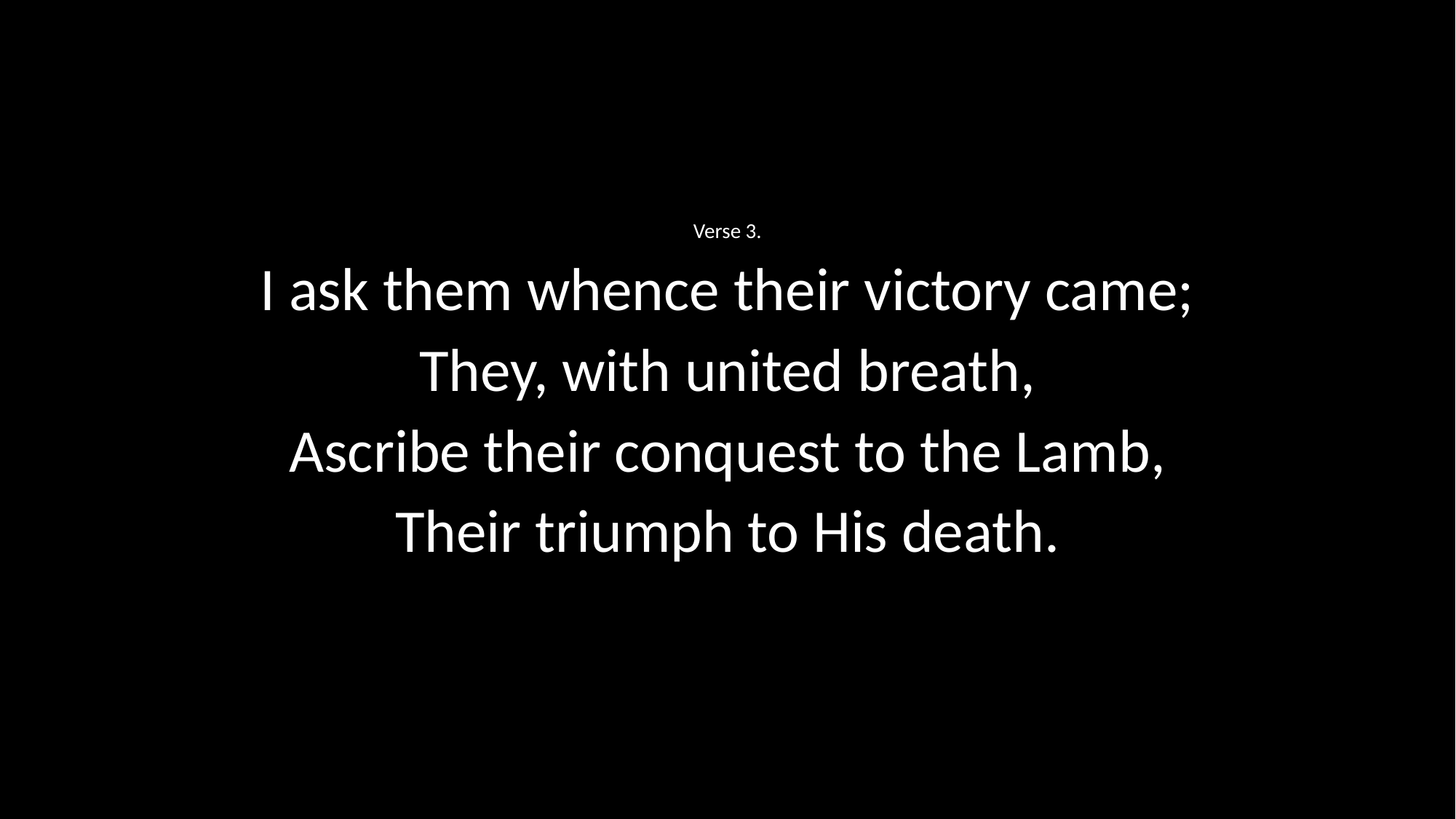

Verse 3.
I ask them whence their victory came;
They, with united breath,
Ascribe their conquest to the Lamb,
Their triumph to His death.